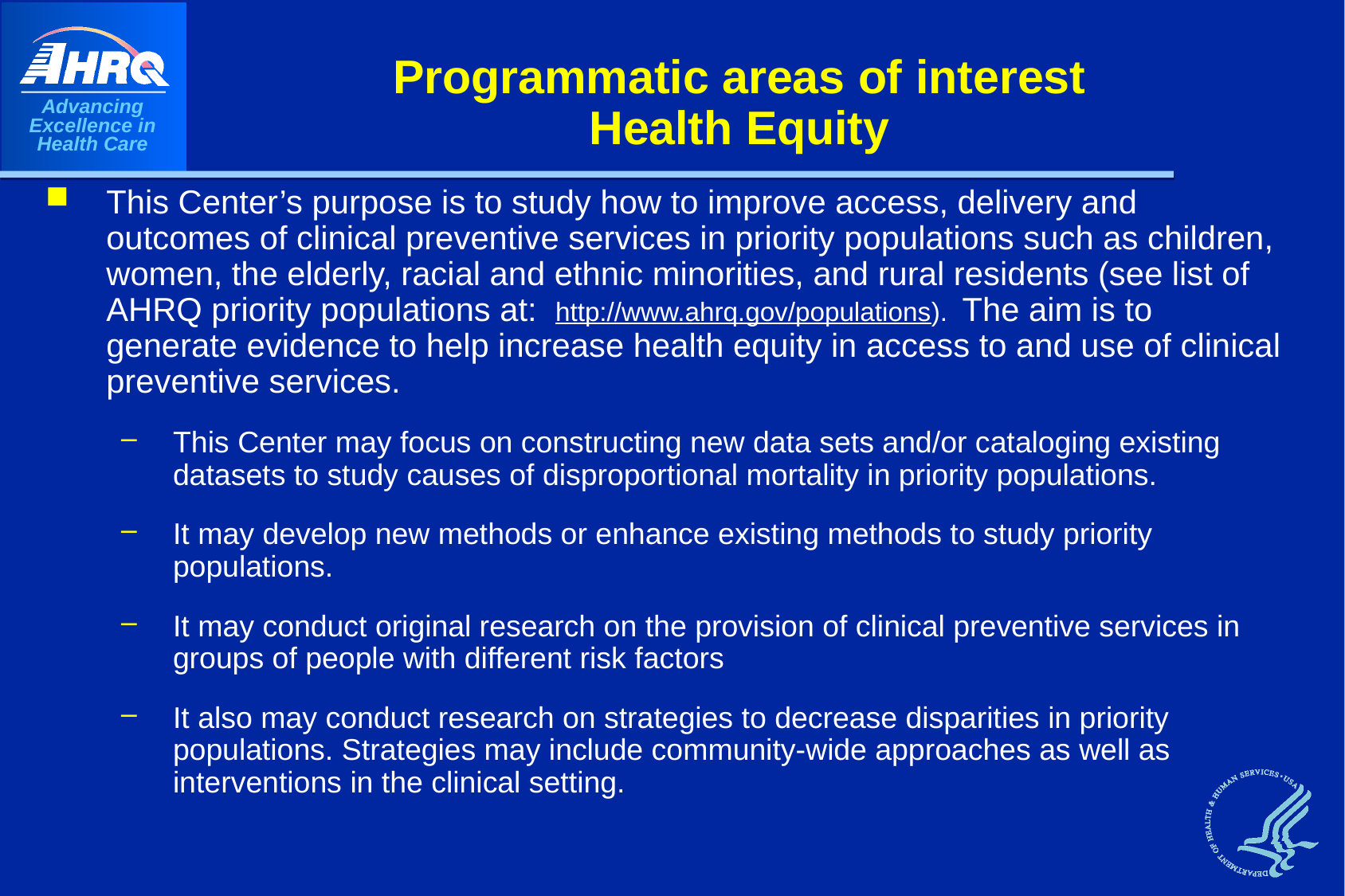

# Programmatic areas of interest Health Equity
This Center’s purpose is to study how to improve access, delivery and outcomes of clinical preventive services in priority populations such as children, women, the elderly, racial and ethnic minorities, and rural residents (see list of AHRQ priority populations at:  http://www.ahrq.gov/populations).  The aim is to generate evidence to help increase health equity in access to and use of clinical preventive services.

This Center may focus on constructing new data sets and/or cataloging existing datasets to study causes of disproportional mortality in priority populations.

It may develop new methods or enhance existing methods to study priority populations.

It may conduct original research on the provision of clinical preventive services in groups of people with different risk factors

It also may conduct research on strategies to decrease disparities in priority populations. Strategies may include community-wide approaches as well as interventions in the clinical setting.